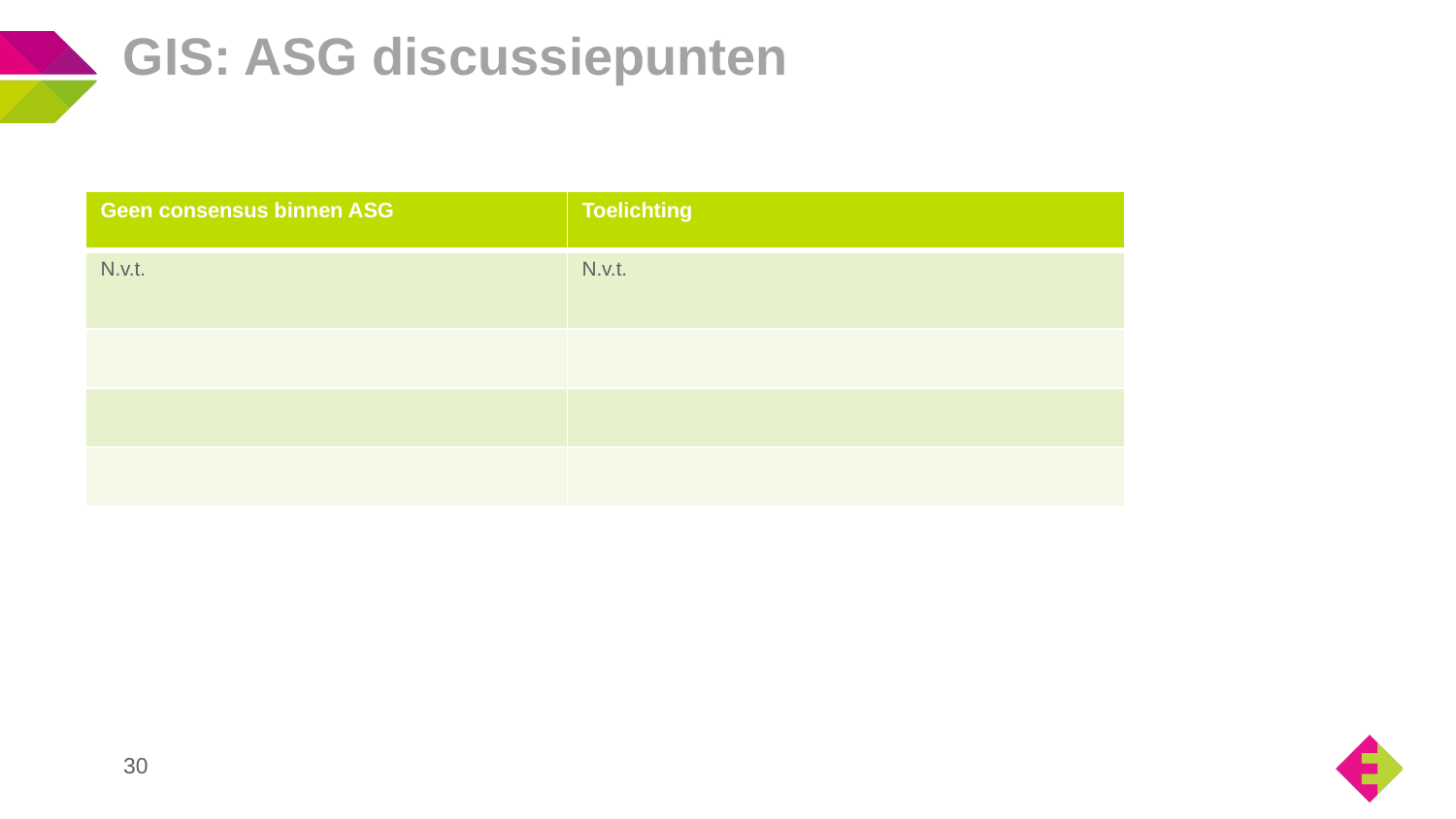

# GIS: ASG discussiepunten
| Geen consensus binnen ASG | Toelichting |
| --- | --- |
| N.v.t. | N.v.t. |
|  |  |
|  |  |
|  |  |